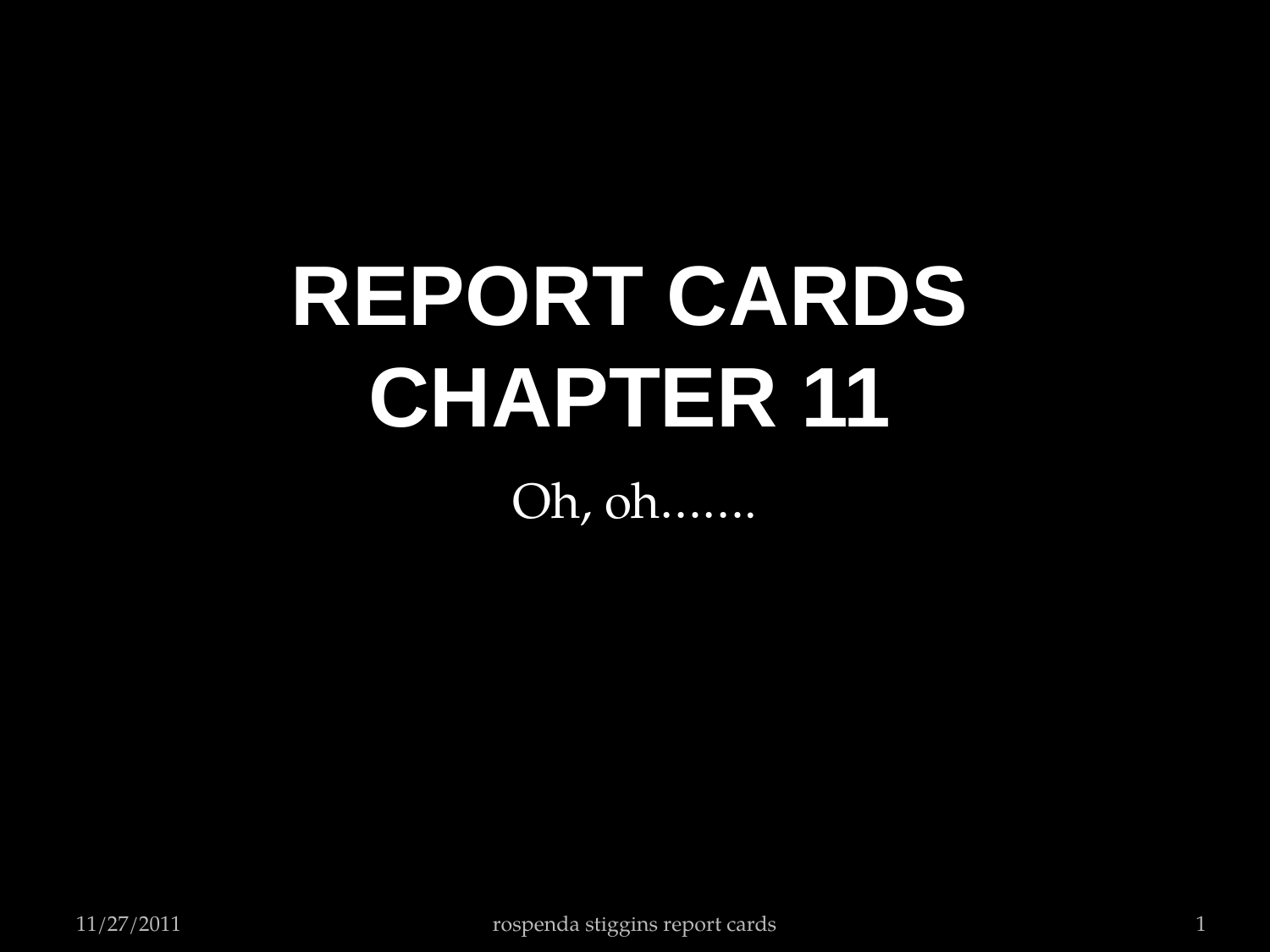

# Report Cards Chapter 11
Oh, oh…….
11/27/2011
rospenda stiggins report cards
1